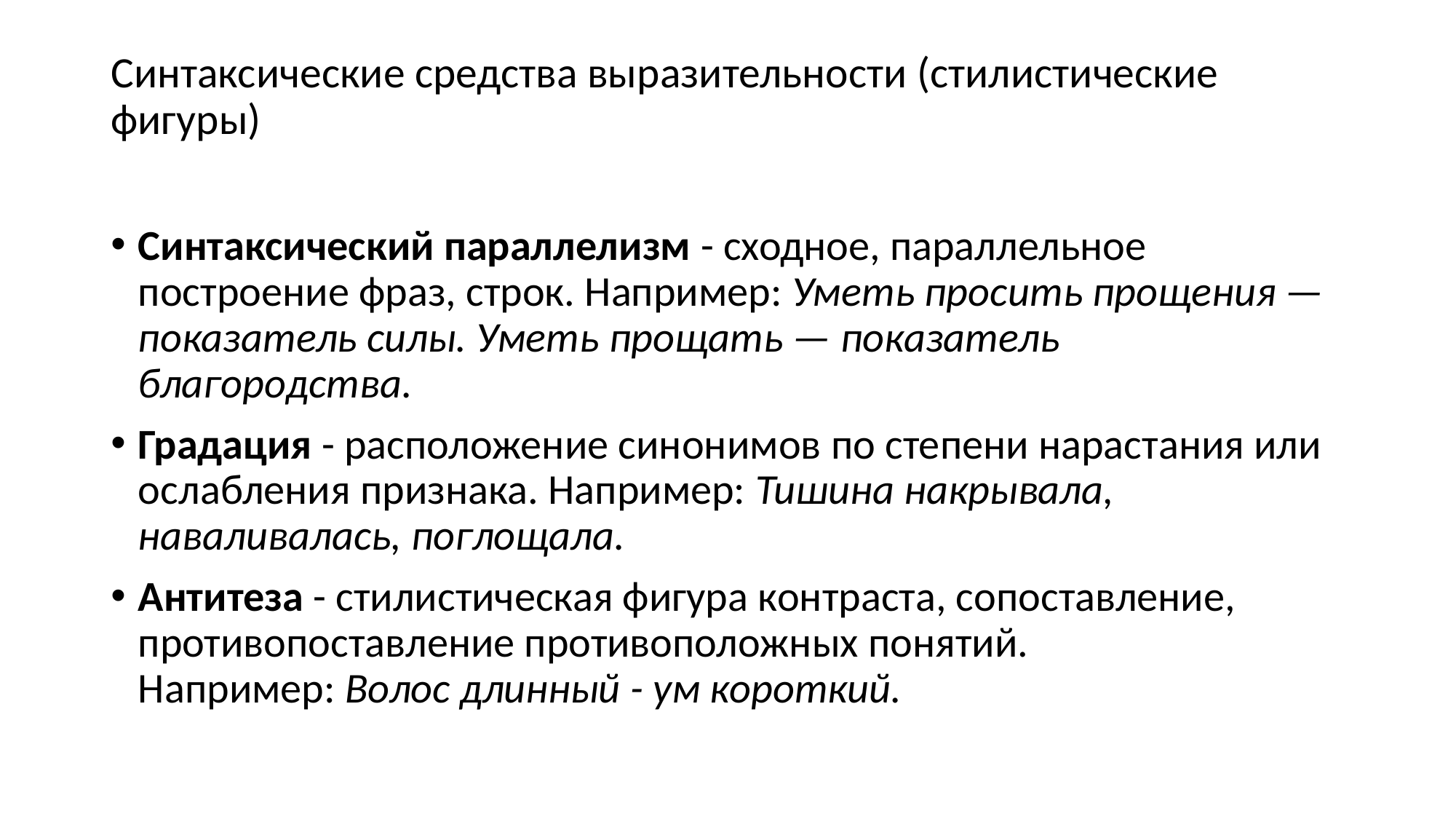

# Синтаксические средства выразительности (стилистические фигуры)
Синтаксический параллелизм - сходное, параллельное построение фраз, строк. Например: Уметь просить прощения — показатель силы. Уметь прощать — показатель благородства.
Градация - расположение синонимов по степени нарастания или ослабления признака. Например: Тишина накрывала, наваливалась, поглощала.
Антитеза - стилистическая фигура контраста, сопоставление, противопоставление противоположных понятий. Например: Волос длинный - ум короткий.